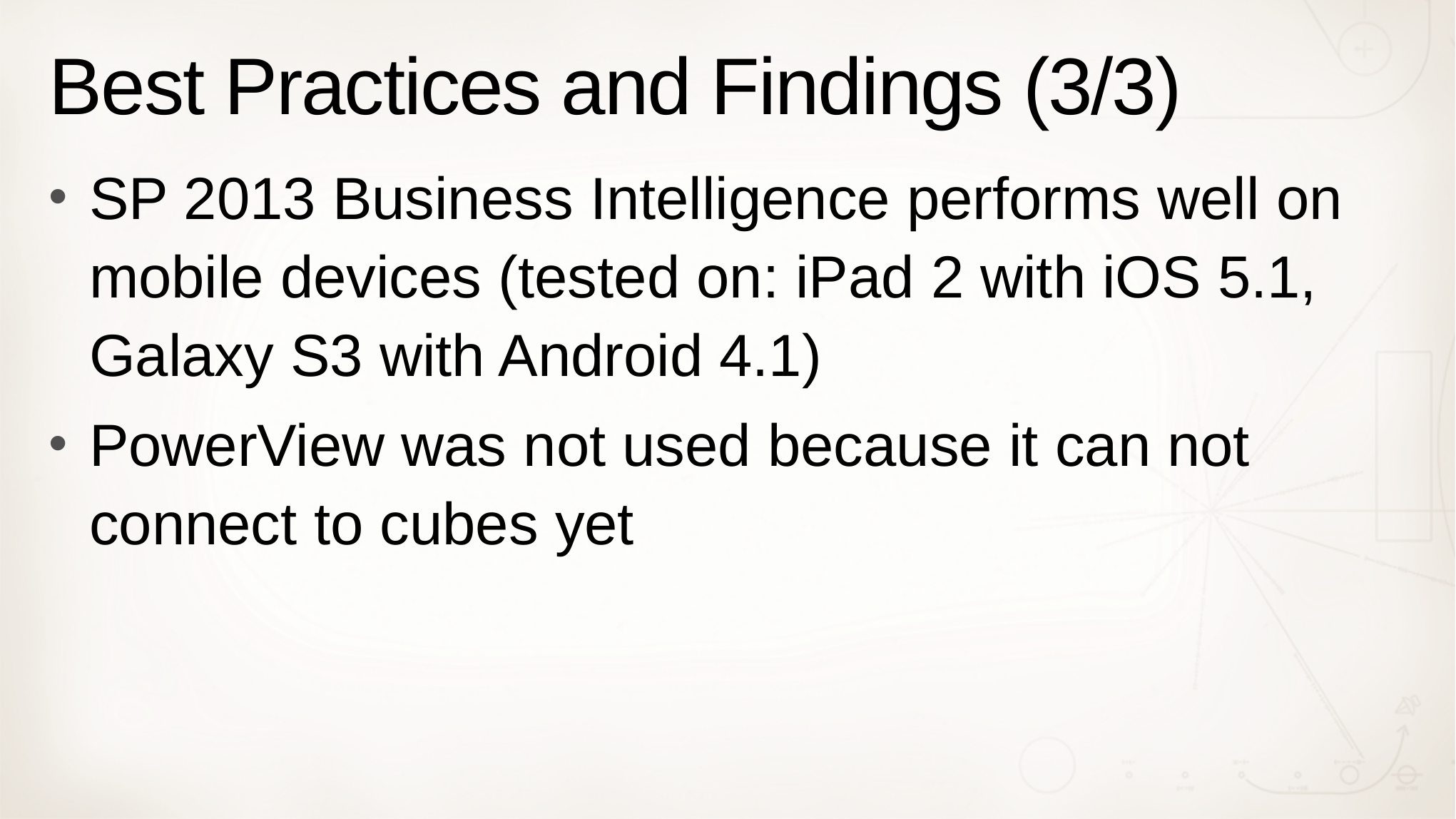

# Best Practices and Findings (3/3)
SP 2013 Business Intelligence performs well on mobile devices (tested on: iPad 2 with iOS 5.1, Galaxy S3 with Android 4.1)
PowerView was not used because it can not connect to cubes yet